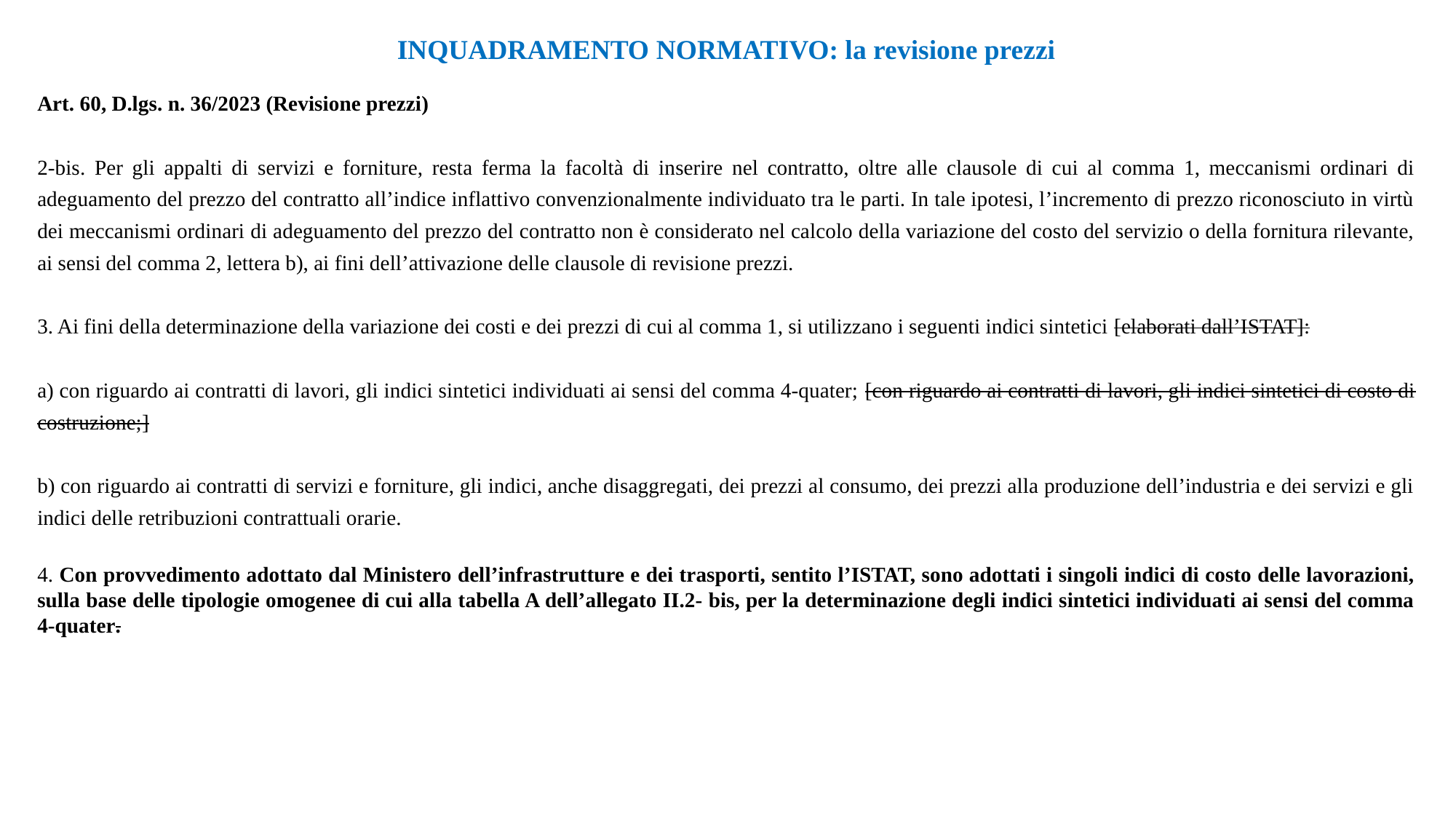

INQUADRAMENTO NORMATIVO: la revisione prezzi

Art. 60, D.lgs. n. 36/2023 (Revisione prezzi)

2-bis. Per gli appalti di servizi e forniture, resta ferma la facoltà di inserire nel contratto, oltre alle clausole di cui al comma 1, meccanismi ordinari di adeguamento del prezzo del contratto all’indice inflattivo convenzionalmente individuato tra le parti. In tale ipotesi, l’incremento di prezzo riconosciuto in virtù dei meccanismi ordinari di adeguamento del prezzo del contratto non è considerato nel calcolo della variazione del costo del servizio o della fornitura rilevante, ai sensi del comma 2, lettera b), ai fini dell’attivazione delle clausole di revisione prezzi.

3. Ai fini della determinazione della variazione dei costi e dei prezzi di cui al comma 1, si utilizzano i seguenti indici sintetici [elaborati dall’ISTAT]:

a) con riguardo ai contratti di lavori, gli indici sintetici individuati ai sensi del comma 4-quater; [con riguardo ai contratti di lavori, gli indici sintetici di costo di costruzione;]

b) con riguardo ai contratti di servizi e forniture, gli indici, anche disaggregati, dei prezzi al consumo, dei prezzi alla produzione dell’industria e dei servizi e gli indici delle retribuzioni contrattuali orarie.

4. Con provvedimento adottato dal Ministero dell’infrastrutture e dei trasporti, sentito l’ISTAT, sono adottati i singoli indici di costo delle lavorazioni, sulla base delle tipologie omogenee di cui alla tabella A dell’allegato II.2- bis, per la determinazione degli indici sintetici individuati ai sensi del comma 4-quater.